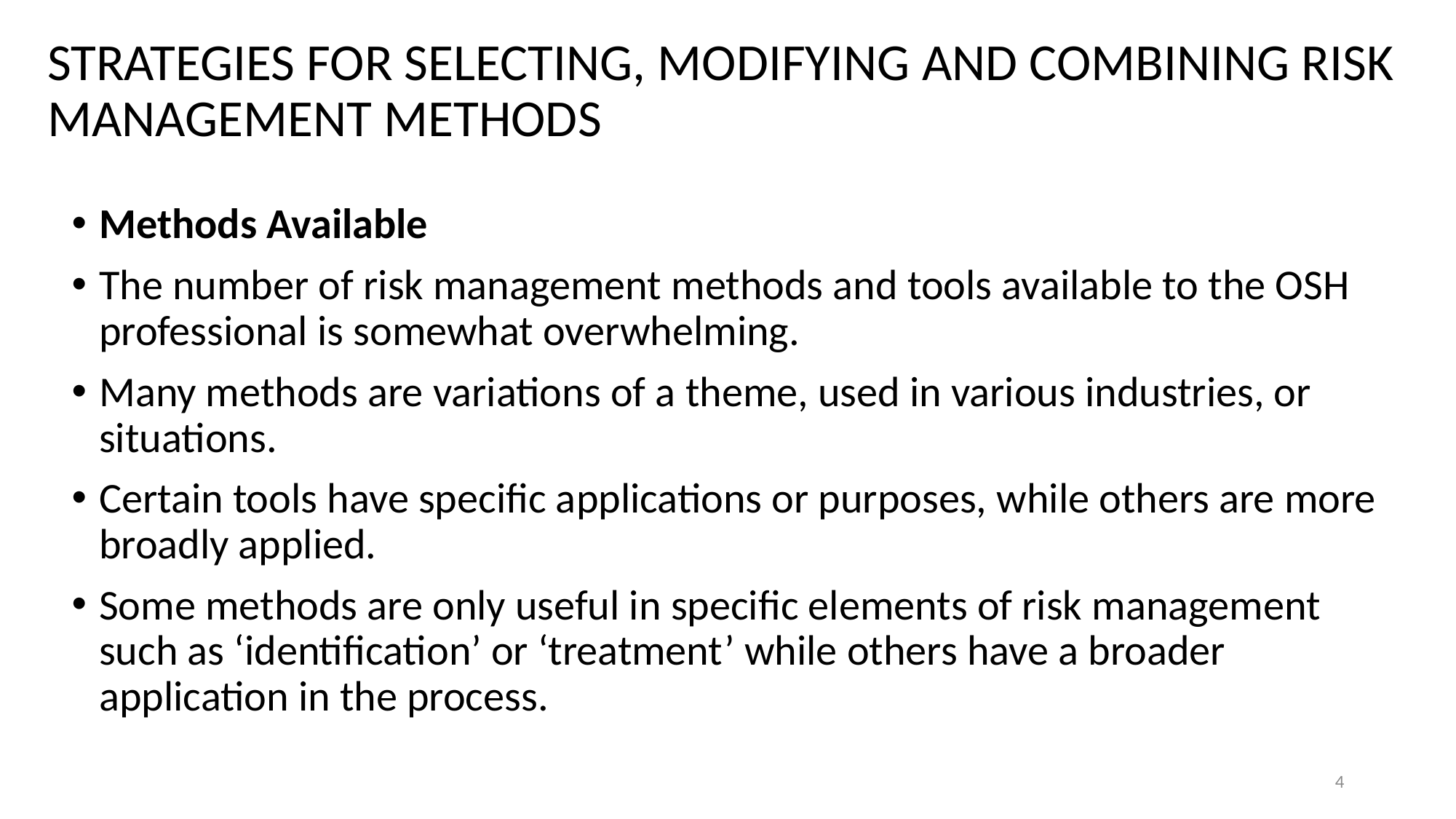

# STRATEGIES FOR SELECTING, MODIFYING AND COMBINING RISK MANAGEMENT METHODS
Methods Available
The number of risk management methods and tools available to the OSH professional is somewhat overwhelming.
Many methods are variations of a theme, used in various industries, or situations.
Certain tools have specific applications or purposes, while others are more broadly applied.
Some methods are only useful in specific elements of risk management such as ‘identification’ or ‘treatment’ while others have a broader application in the process.
4